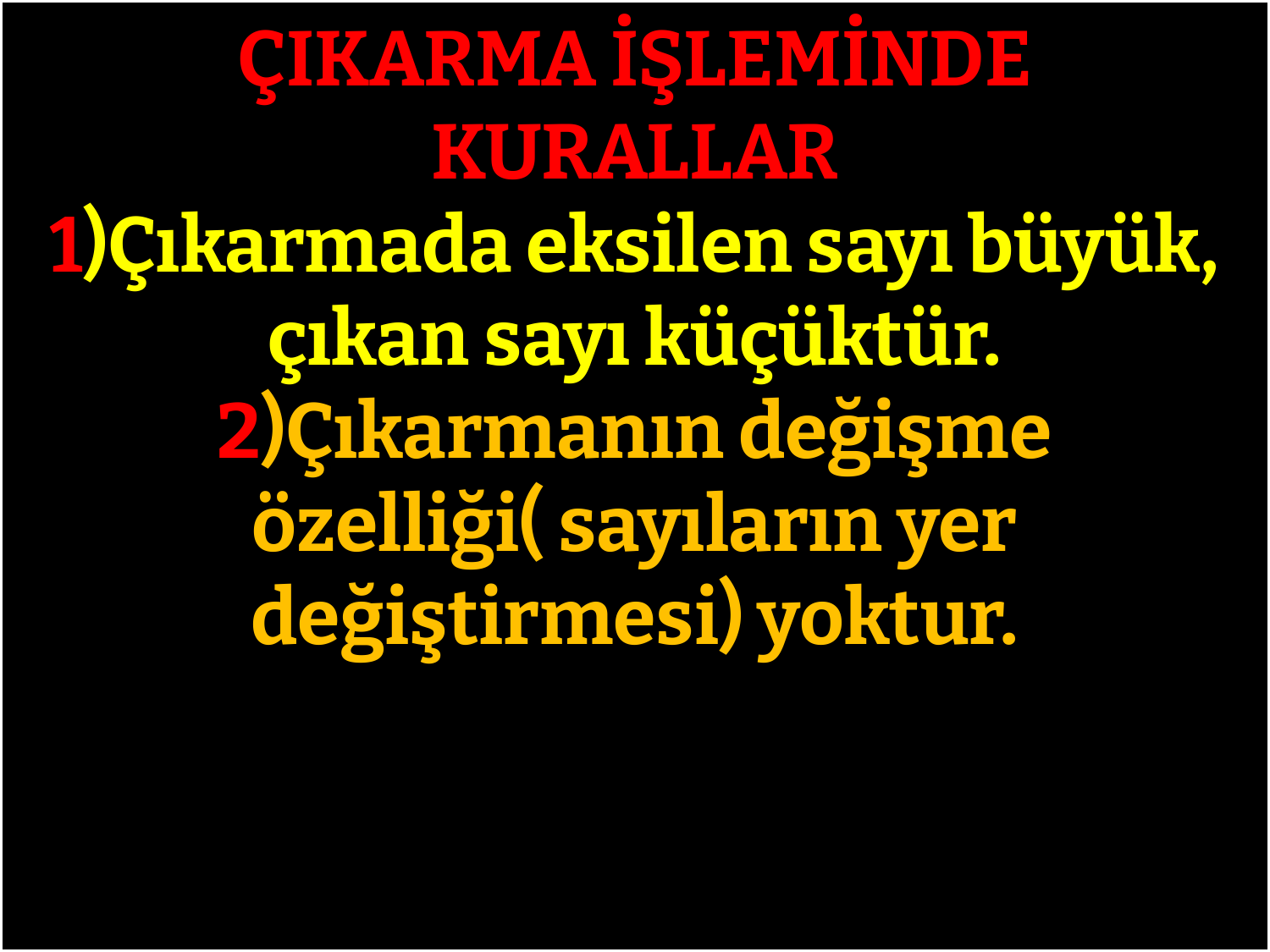

ÇIKARMA İŞLEMİNDE KURALLAR
1)Çıkarmada eksilen sayı büyük, çıkan sayı küçüktür.
2)Çıkarmanın değişme özelliği( sayıların yer değiştirmesi) yoktur.
#